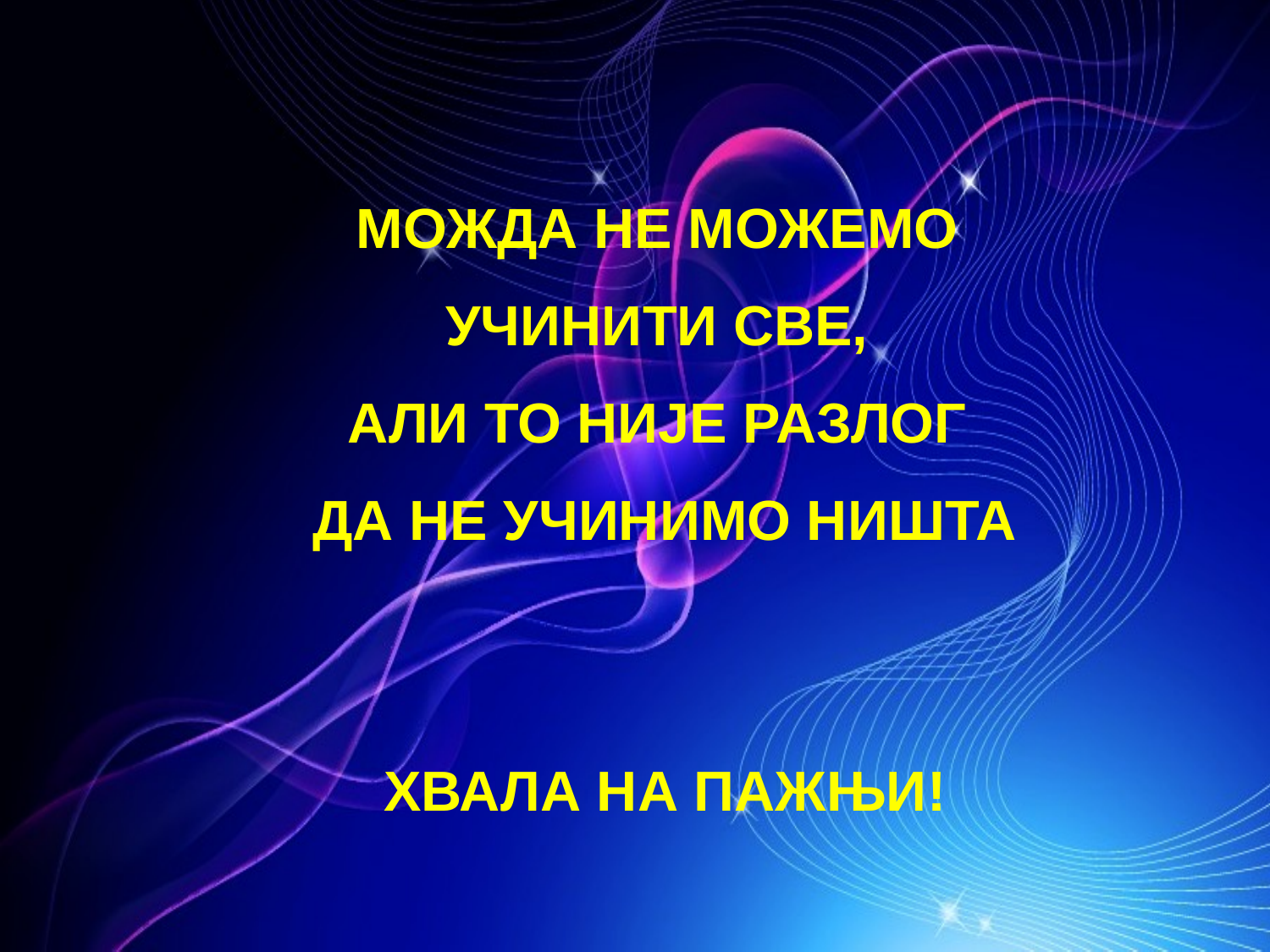

МОЖДА НЕ МОЖЕМО
УЧИНИТИ СВЕ,
АЛИ ТО НИЈЕ РАЗЛОГ
ДА НЕ УЧИНИМО НИШТА

ХВАЛА НА ПАЖЊИ!